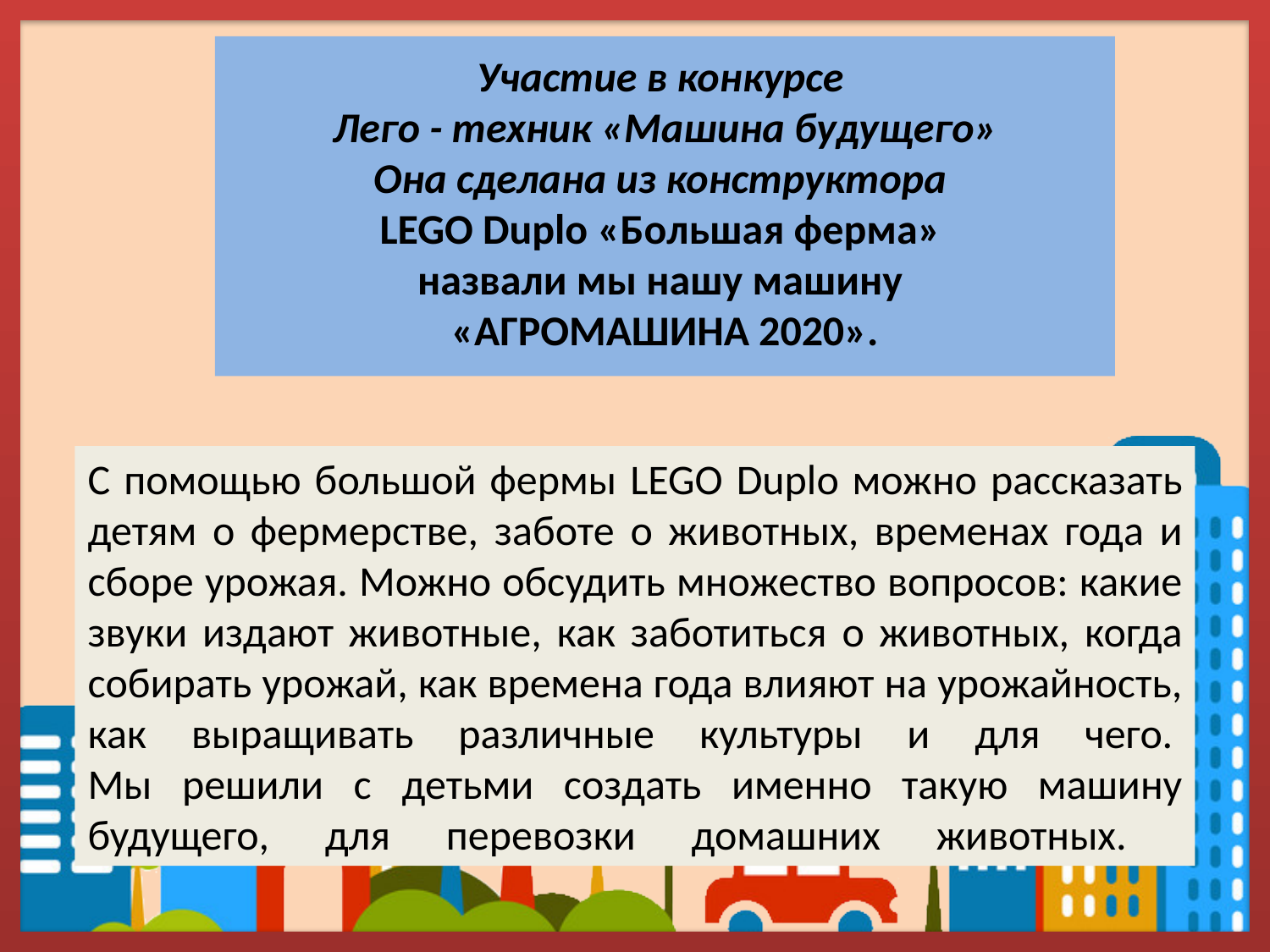

# Участие в конкурсе Лего - техник «Машина будущего» Она сделана из конструктора LEGO Duplo «Большая ферма» назвали мы нашу машину «АГРОМАШИНА 2020».
С помощью большой фермы LEGO Duplo можно рассказать детям о фермерстве, заботе о животных, временах года и сборе урожая. Можно обсудить множество вопросов: какие звуки издают животные, как заботиться о животных, когда собирать урожай, как времена года влияют на урожайность, как выращивать различные культуры и для чего. 
Мы решили с детьми создать именно такую машину будущего, для перевозки домашних животных.